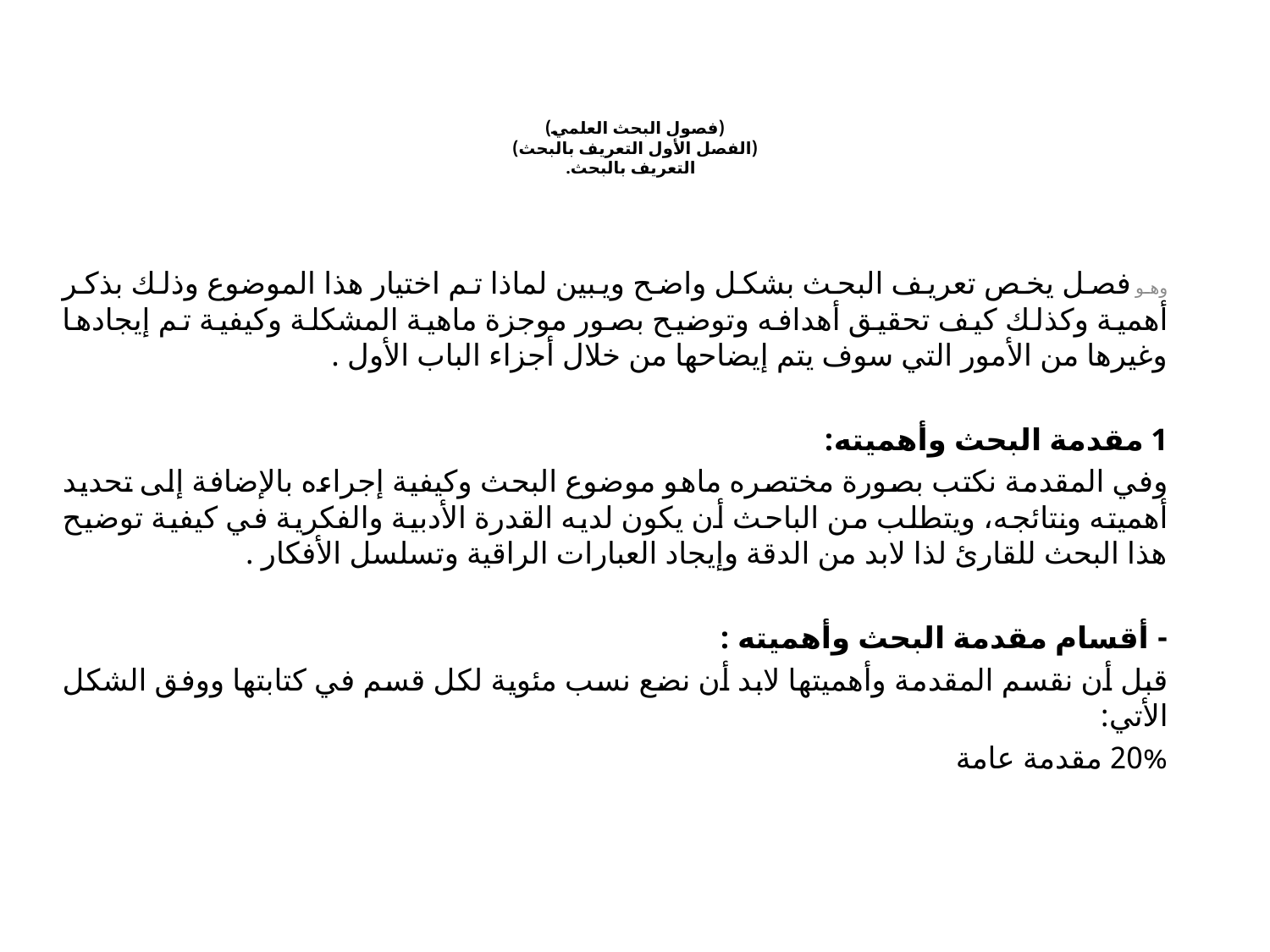

# (فصول البحث العلمي) (الفصل الأول التعريف بالبحث) التعريف بالبحث.
وهو فصل يخص تعريف البحث بشكل واضح ويبين لماذا تم اختيار هذا الموضوع وذلك بذكر أهمية وكذلك كيف تحقيق أهدافه وتوضيح بصور موجزة ماهية المشكلة وكيفية تم إيجادها وغيرها من الأمور التي سوف يتم إيضاحها من خلال أجزاء الباب الأول .

1 مقدمة البحث وأهميته:
وفي المقدمة نكتب بصورة مختصره ماهو موضوع البحث وكيفية إجراءه بالإضافة إلى تحديد أهميته ونتائجه، ويتطلب من الباحث أن يكون لديه القدرة الأدبية والفكرية في كيفية توضيح هذا البحث للقارئ لذا لابد من الدقة وإيجاد العبارات الراقية وتسلسل الأفكار .

- أقسام مقدمة البحث وأهميته :
قبل أن نقسم المقدمة وأهميتها لابد أن نضع نسب مئوية لكل قسم في كتابتها ووفق الشكل الأتي:
20% مقدمة عامة